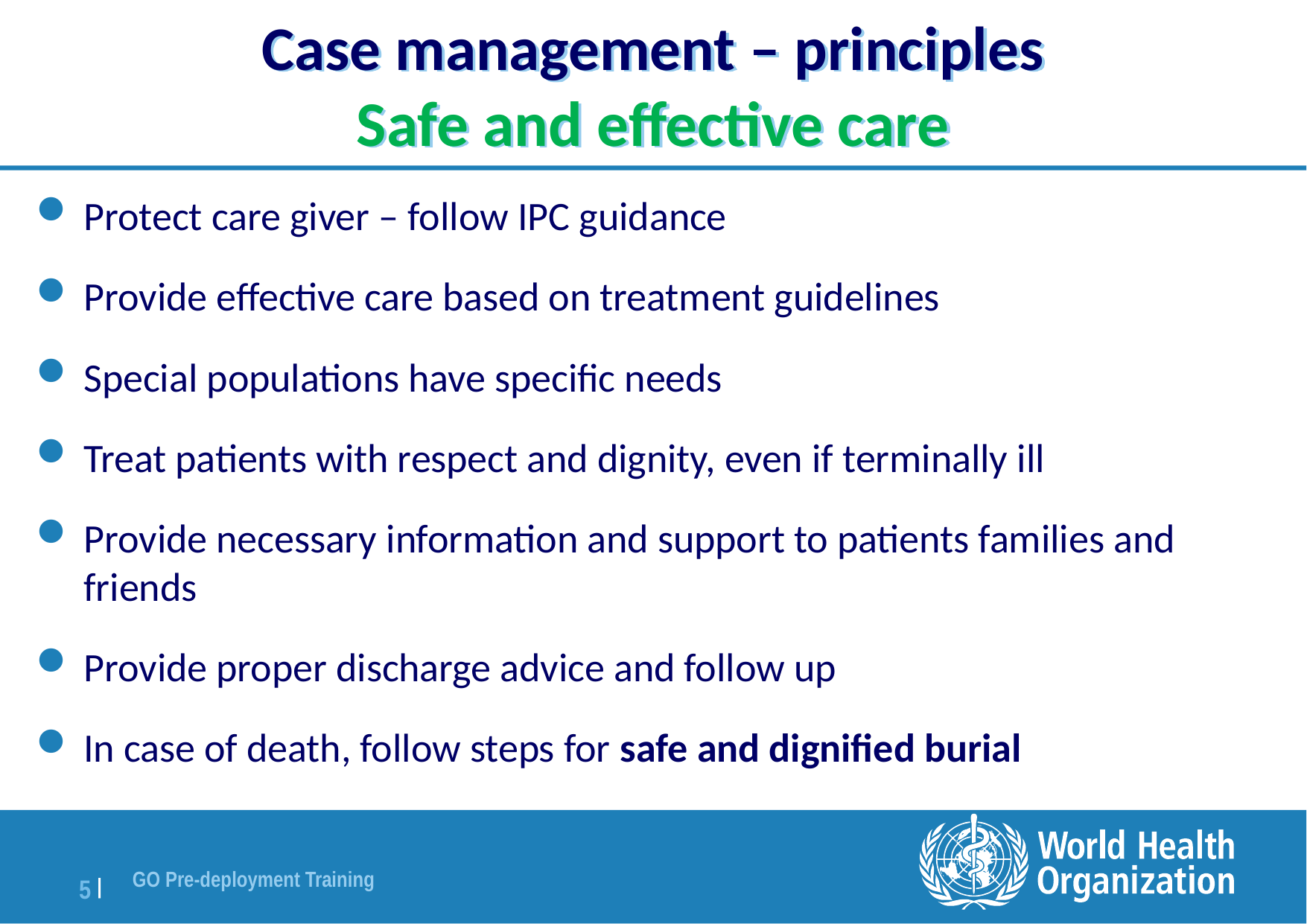

# Case management – principles Safe and effective care
Protect care giver – follow IPC guidance
Provide effective care based on treatment guidelines
Special populations have specific needs
Treat patients with respect and dignity, even if terminally ill
Provide necessary information and support to patients families and friends
Provide proper discharge advice and follow up
In case of death, follow steps for safe and dignified burial